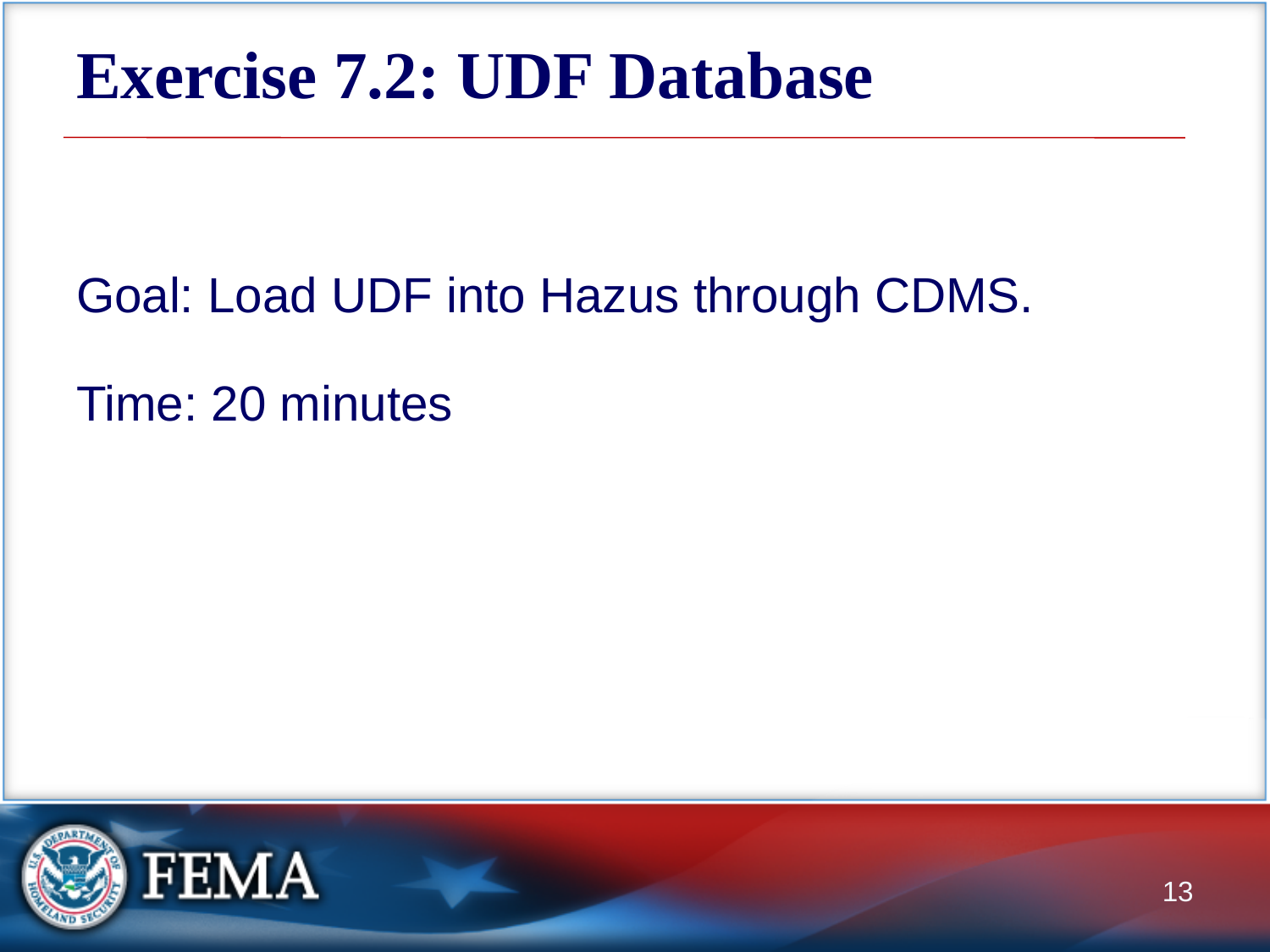

# Exercise 7.2: UDF Database

Goal: Load UDF into Hazus through CDMS.
Time: 20 minutes
13